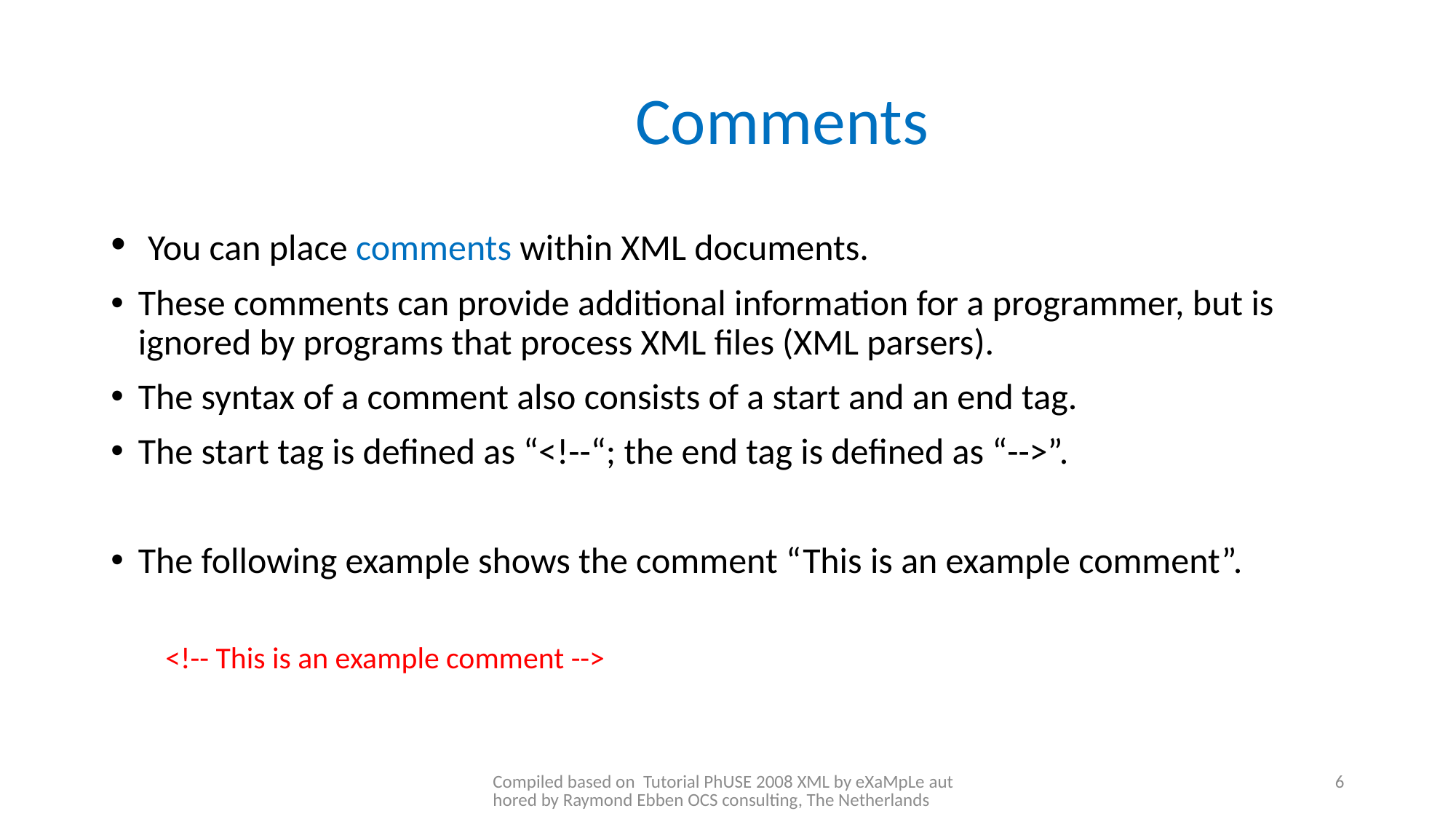

# Comments
 You can place comments within XML documents.
These comments can provide additional information for a programmer, but is ignored by programs that process XML files (XML parsers).
The syntax of a comment also consists of a start and an end tag.
The start tag is defined as “<!--“; the end tag is defined as “-->”.

The following example shows the comment “This is an example comment”.

<!-- This is an example comment -->

Compiled based on  Tutorial PhUSE 2008 XML by eXaMpLe authored by Raymond Ebben OCS consulting, The Netherlands
6